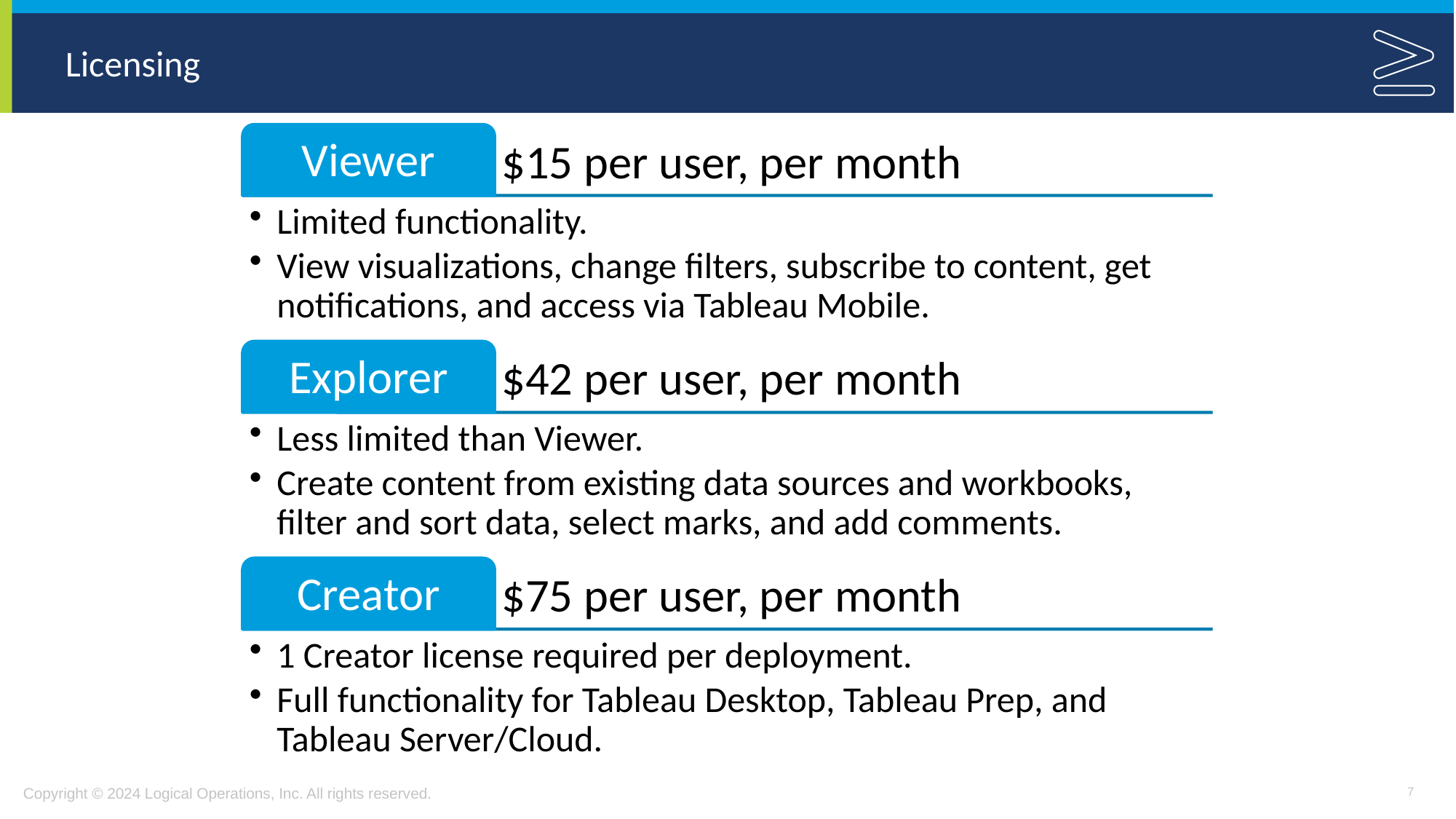

# Licensing
$15 per user, per month
Viewer
Limited functionality.
View visualizations, change filters, subscribe to content, get notifications, and access via Tableau Mobile.
$42 per user, per month
Explorer
Less limited than Viewer.
Create content from existing data sources and workbooks, filter and sort data, select marks, and add comments.
$75 per user, per month
Creator
1 Creator license required per deployment.
Full functionality for Tableau Desktop, Tableau Prep, and Tableau Server/Cloud.
7